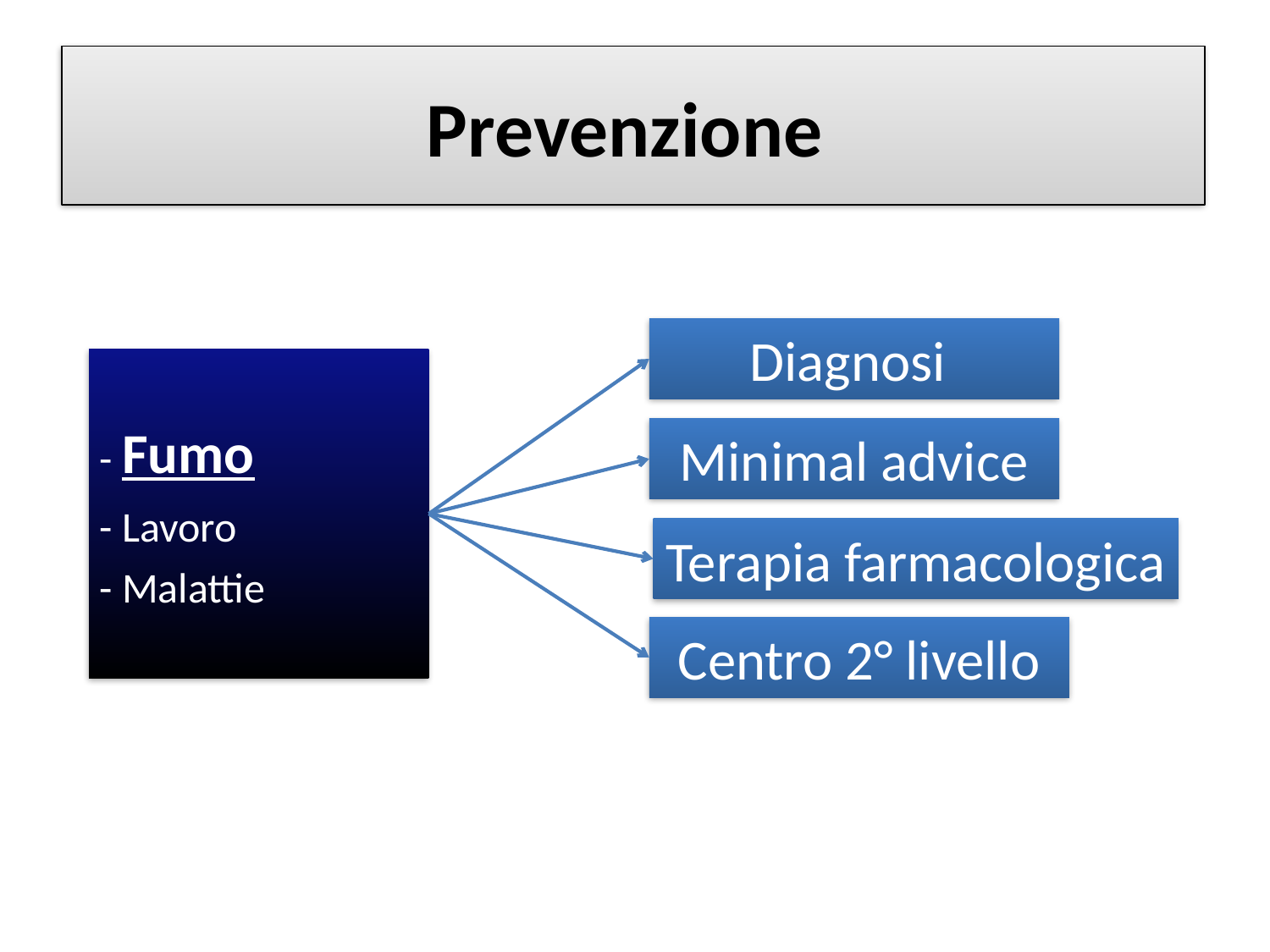

# Prevenzione
Diagnosi

- Fumo
- Lavoro
- Malattie
Minimal advice
Terapia farmacologica
Centro 2° livello